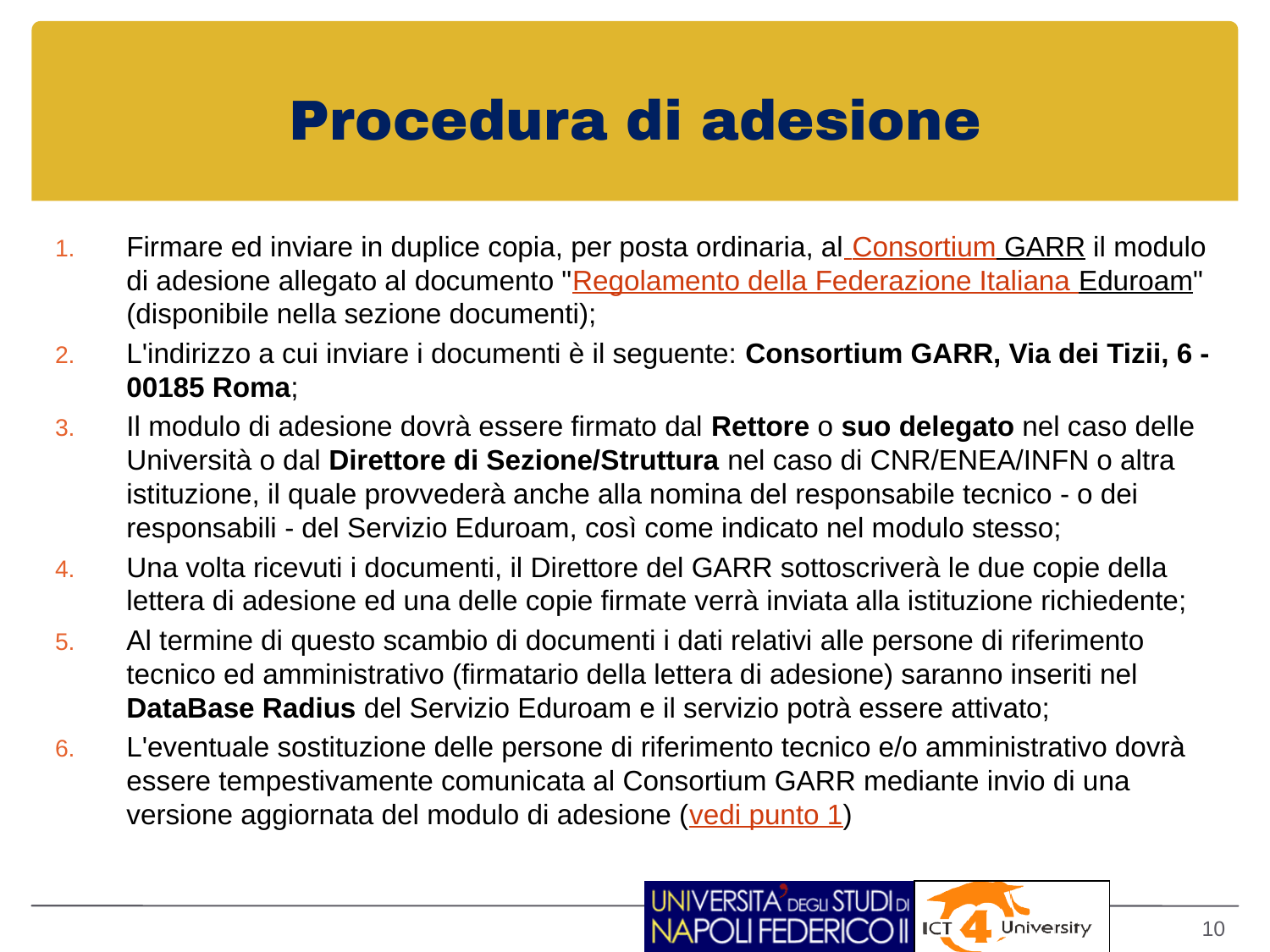

# Procedura di adesione
Firmare ed inviare in duplice copia, per posta ordinaria, al Consortium GARR il modulo di adesione allegato al documento "Regolamento della Federazione Italiana Eduroam" (disponibile nella sezione documenti);
L'indirizzo a cui inviare i documenti è il seguente: Consortium GARR, Via dei Tizii, 6 - 00185 Roma;
Il modulo di adesione dovrà essere firmato dal Rettore o suo delegato nel caso delle Università o dal Direttore di Sezione/Struttura nel caso di CNR/ENEA/INFN o altra istituzione, il quale provvederà anche alla nomina del responsabile tecnico - o dei responsabili - del Servizio Eduroam, così come indicato nel modulo stesso;
Una volta ricevuti i documenti, il Direttore del GARR sottoscriverà le due copie della lettera di adesione ed una delle copie firmate verrà inviata alla istituzione richiedente;
Al termine di questo scambio di documenti i dati relativi alle persone di riferimento tecnico ed amministrativo (firmatario della lettera di adesione) saranno inseriti nel DataBase Radius del Servizio Eduroam e il servizio potrà essere attivato;
L'eventuale sostituzione delle persone di riferimento tecnico e/o amministrativo dovrà essere tempestivamente comunicata al Consortium GARR mediante invio di una versione aggiornata del modulo di adesione (vedi punto 1)
10